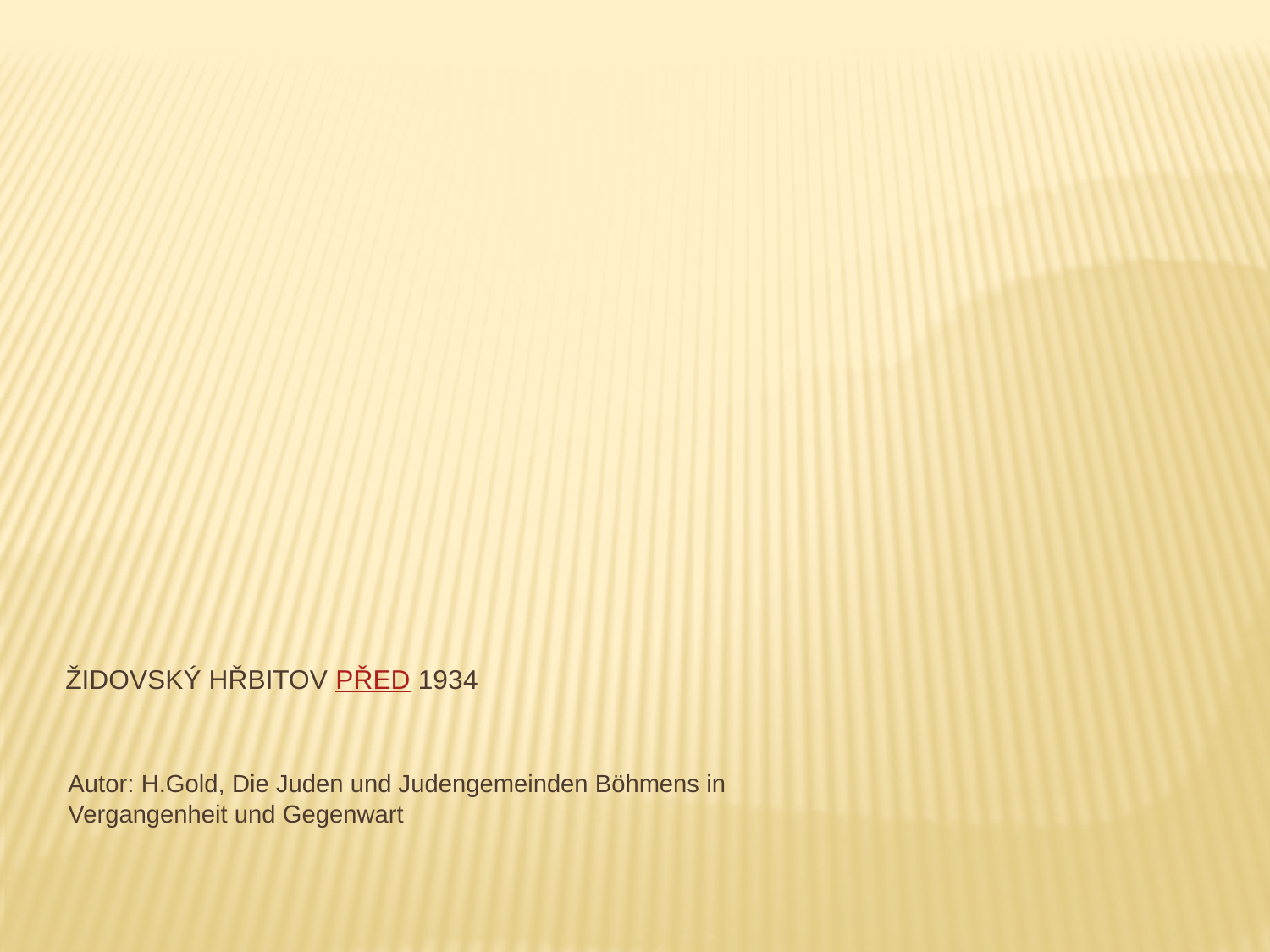

# Židovský hřbitov před 1934
Autor: H.Gold, Die Juden und Judengemeinden Böhmens in Vergangenheit und Gegenwart